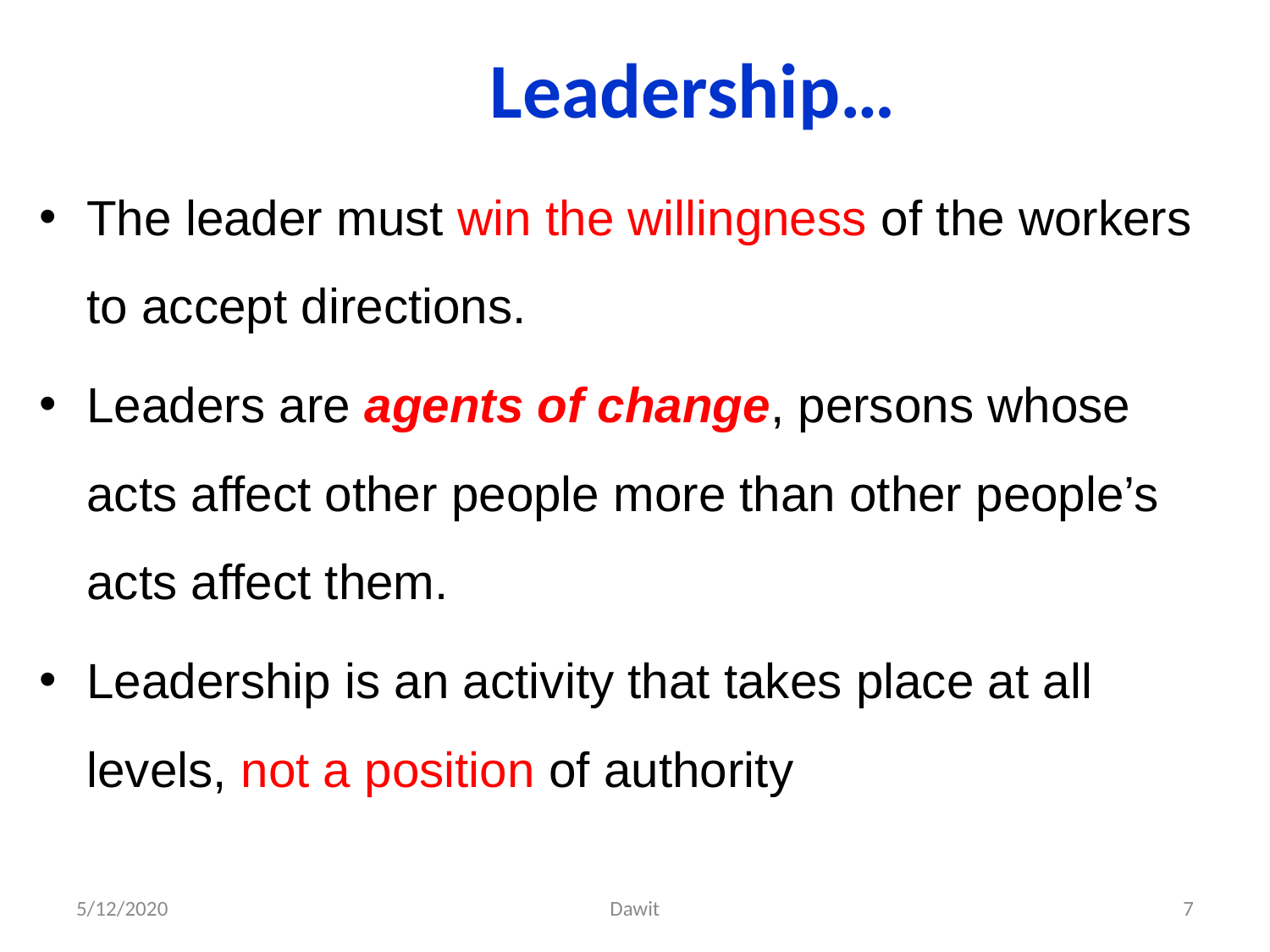

# Leadership…
The leader must win the willingness of the workers to accept directions.
Leaders are agents of change, persons whose acts affect other people more than other people’s acts affect them.
Leadership is an activity that takes place at all levels, not a position of authority

5/12/2020
Dawit
7